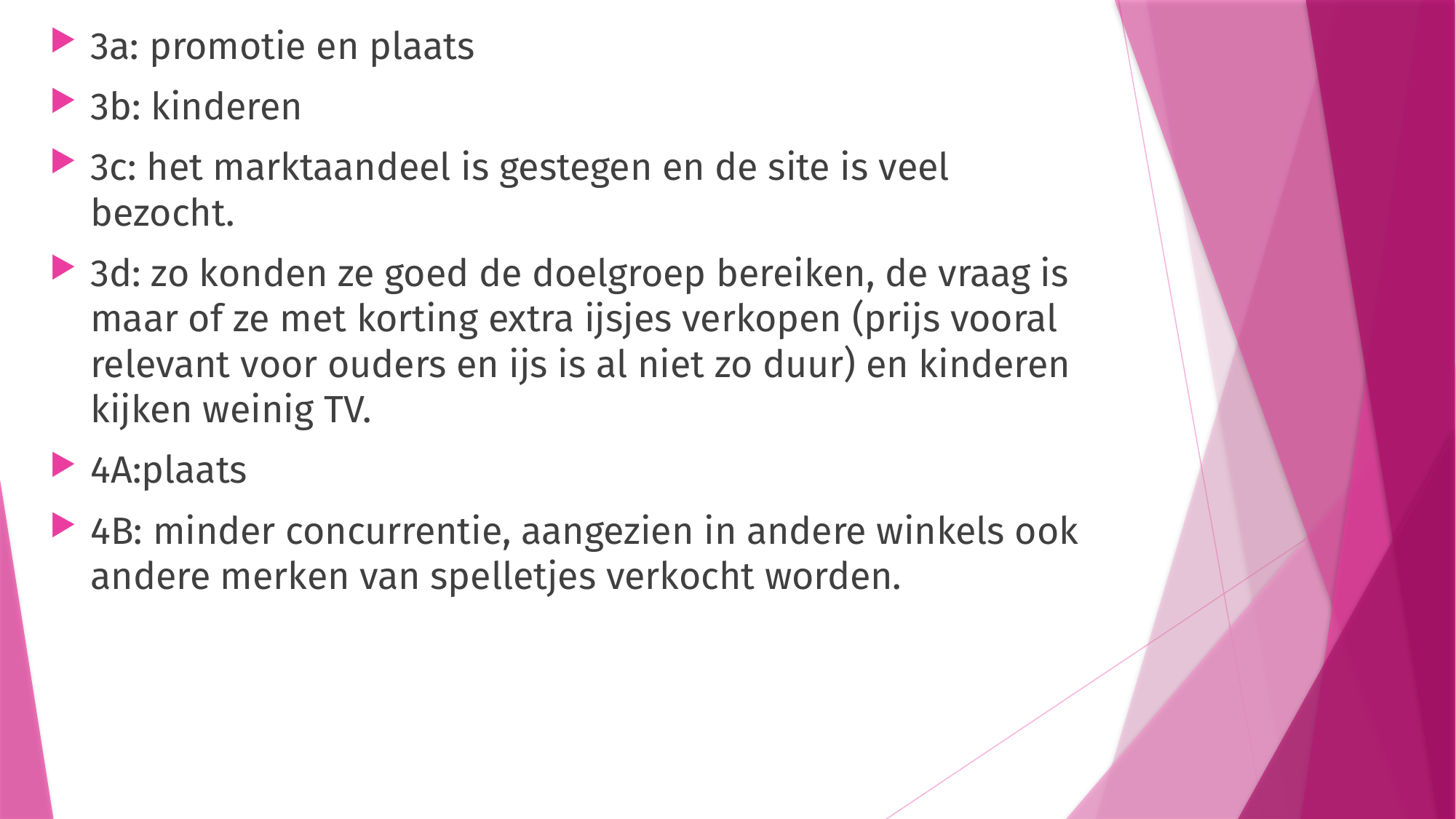

3a: promotie en plaats
3b: kinderen
3c: het marktaandeel is gestegen en de site is veel bezocht.
3d: zo konden ze goed de doelgroep bereiken, de vraag is maar of ze met korting extra ijsjes verkopen (prijs vooral relevant voor ouders en ijs is al niet zo duur) en kinderen kijken weinig TV.
4A:plaats
4B: minder concurrentie, aangezien in andere winkels ook andere merken van spelletjes verkocht worden.